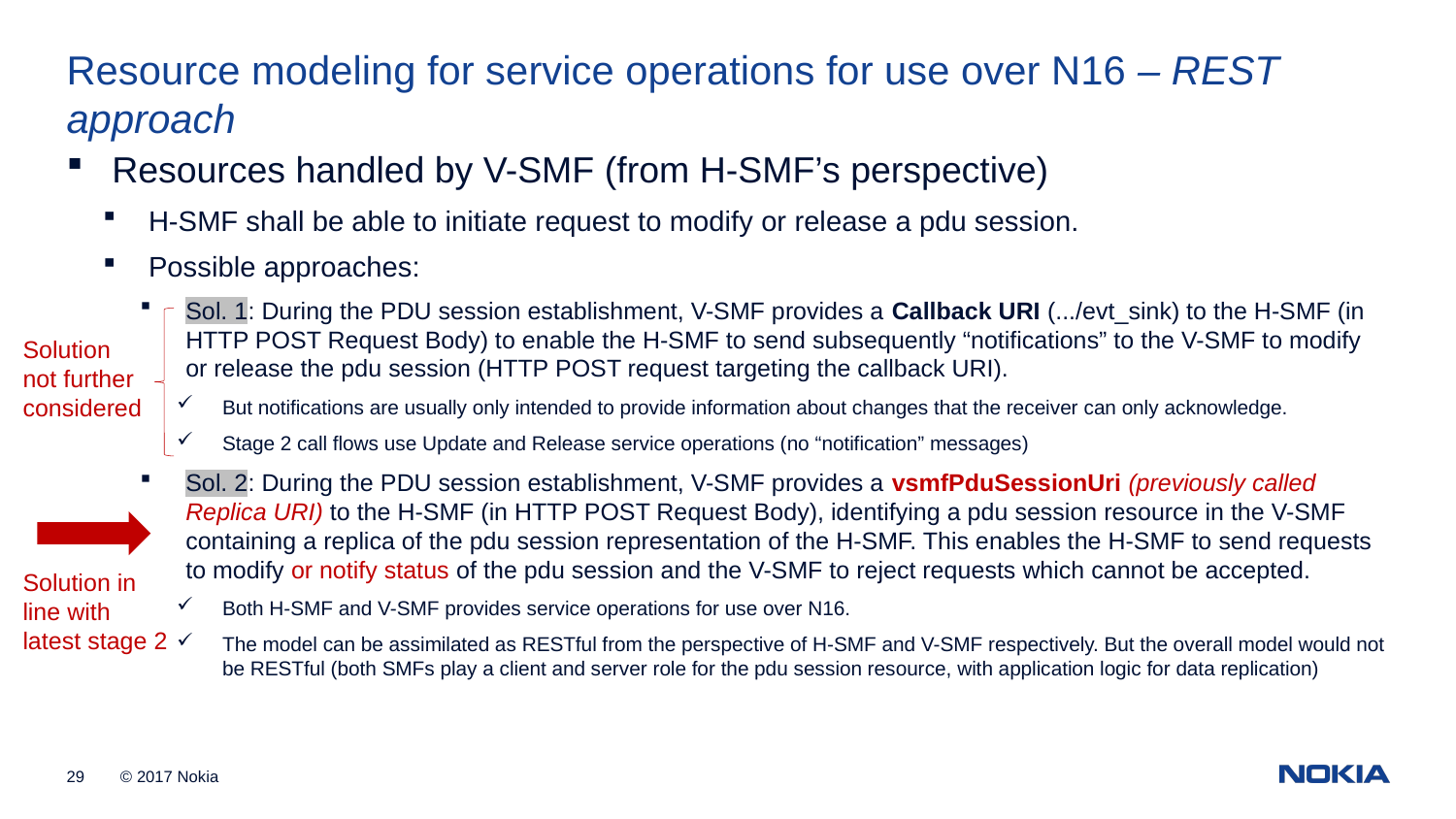

Resource modeling for service operations for use over N16 – REST approach
Resources handled by V-SMF (from H-SMF’s perspective)
H-SMF shall be able to initiate request to modify or release a pdu session.
Possible approaches:
Sol. 1: During the PDU session establishment, V-SMF provides a Callback URI (.../evt_sink) to the H-SMF (in HTTP POST Request Body) to enable the H-SMF to send subsequently “notifications” to the V-SMF to modify or release the pdu session (HTTP POST request targeting the callback URI).
But notifications are usually only intended to provide information about changes that the receiver can only acknowledge.
Stage 2 call flows use Update and Release service operations (no “notification” messages)
Sol. 2: During the PDU session establishment, V-SMF provides a vsmfPduSessionUri (previously called Replica URI) to the H-SMF (in HTTP POST Request Body), identifying a pdu session resource in the V-SMF containing a replica of the pdu session representation of the H-SMF. This enables the H-SMF to send requests to modify or notify status of the pdu session and the V-SMF to reject requests which cannot be accepted.
Both H-SMF and V-SMF provides service operations for use over N16.
The model can be assimilated as RESTful from the perspective of H-SMF and V-SMF respectively. But the overall model would not be RESTful (both SMFs play a client and server role for the pdu session resource, with application logic for data replication)

Solution not further considered

Solution in line with latest stage 2